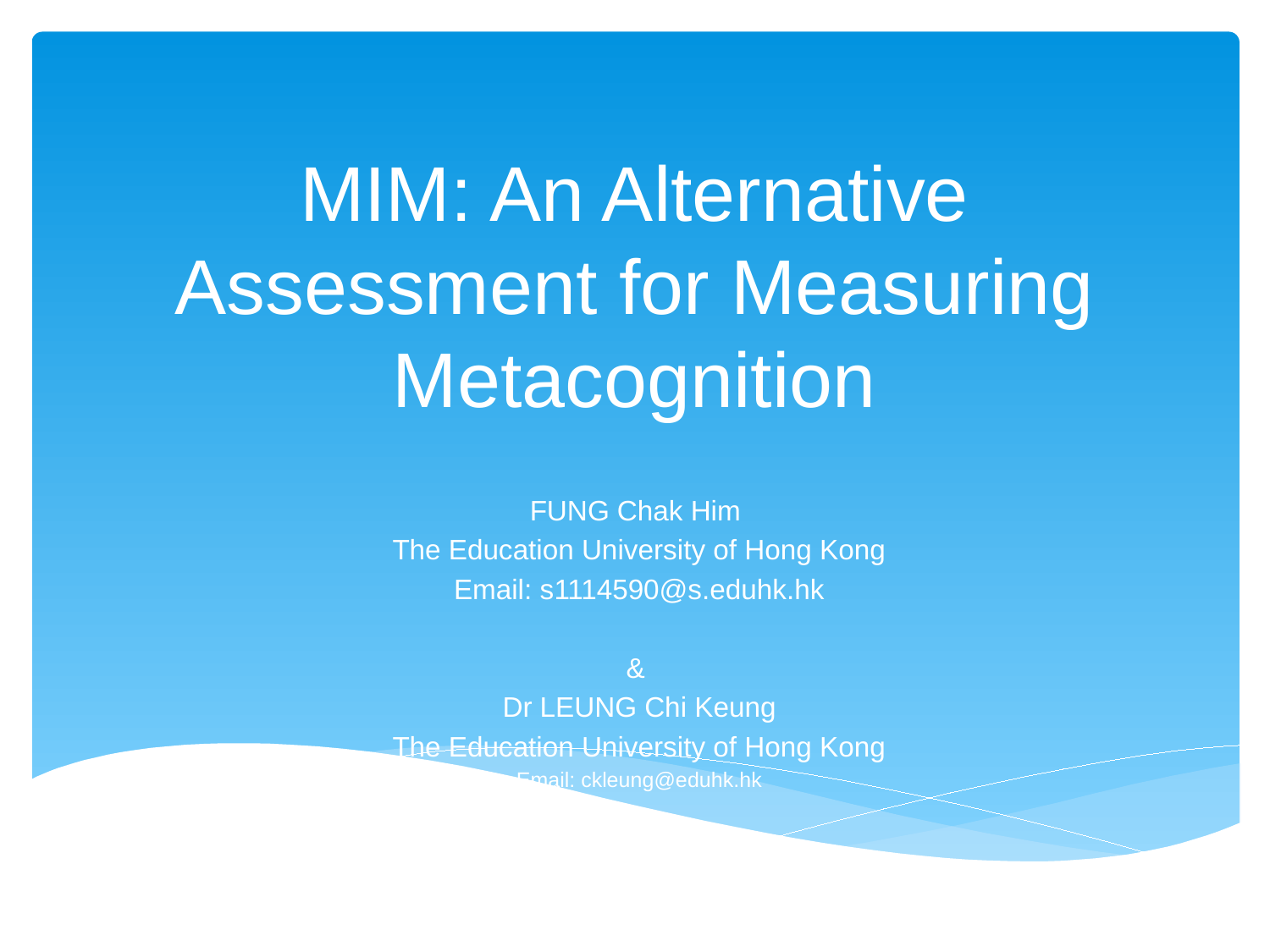

# MIM: An Alternative Assessment for Measuring Metacognition
FUNG Chak Him
The Education University of Hong Kong
Email: s1114590@s.eduhk.hk

&
Dr LEUNG Chi Keung
The Education University of Hong Kong
Email: ckleung@eduhk.hk